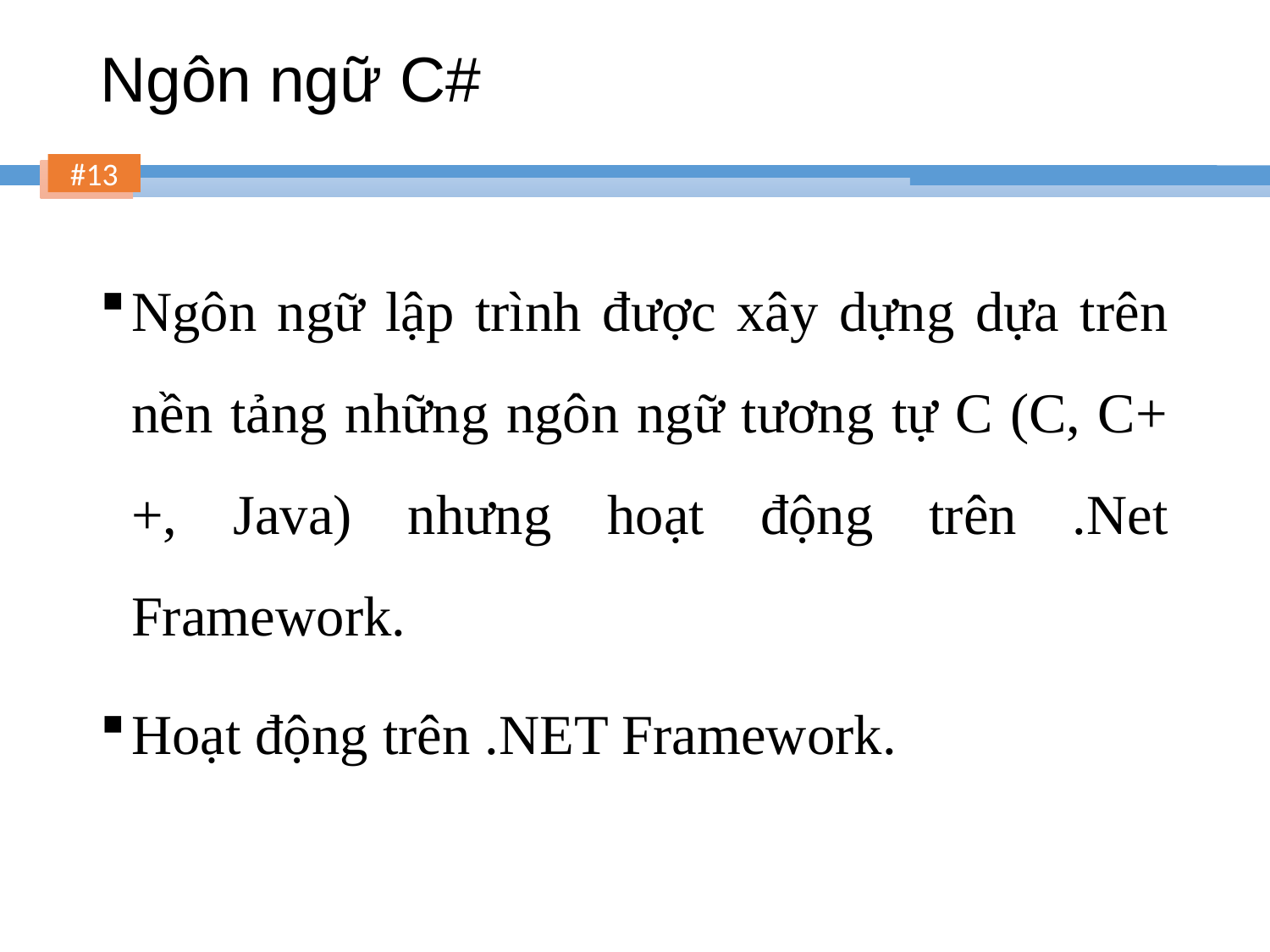

# Ngôn ngữ C#

Ngôn ngữ lập trình được xây dựng dựa trên nền tảng những ngôn ngữ tương tự C (C, C++, Java) nhưng hoạt động trên .Net Framework.
Hoạt động trên .NET Framework.